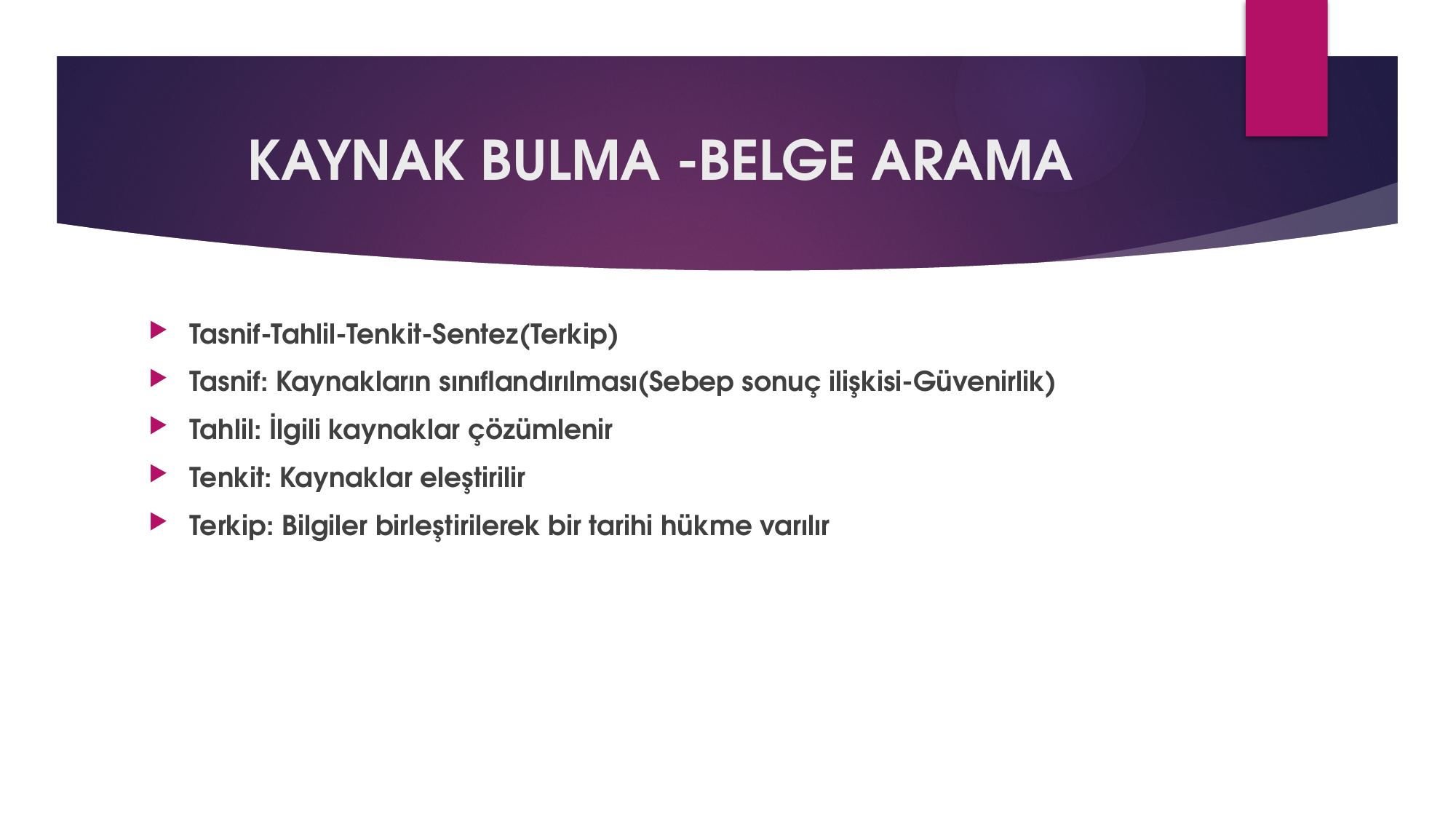

# KAYNAK BULMA -BELGE ARAMA
Tasnif-Tahlil-Tenkit-Sentez(Terkip)
Tasnif: Kaynakların sınıflandırılması(Sebep sonuç ilişkisi-Güvenirlik)
Tahlil: İlgili kaynaklar çözümlenir
Tenkit: Kaynaklar eleştirilir
Terkip: Bilgiler birleştirilerek bir tarihi hükme varılır